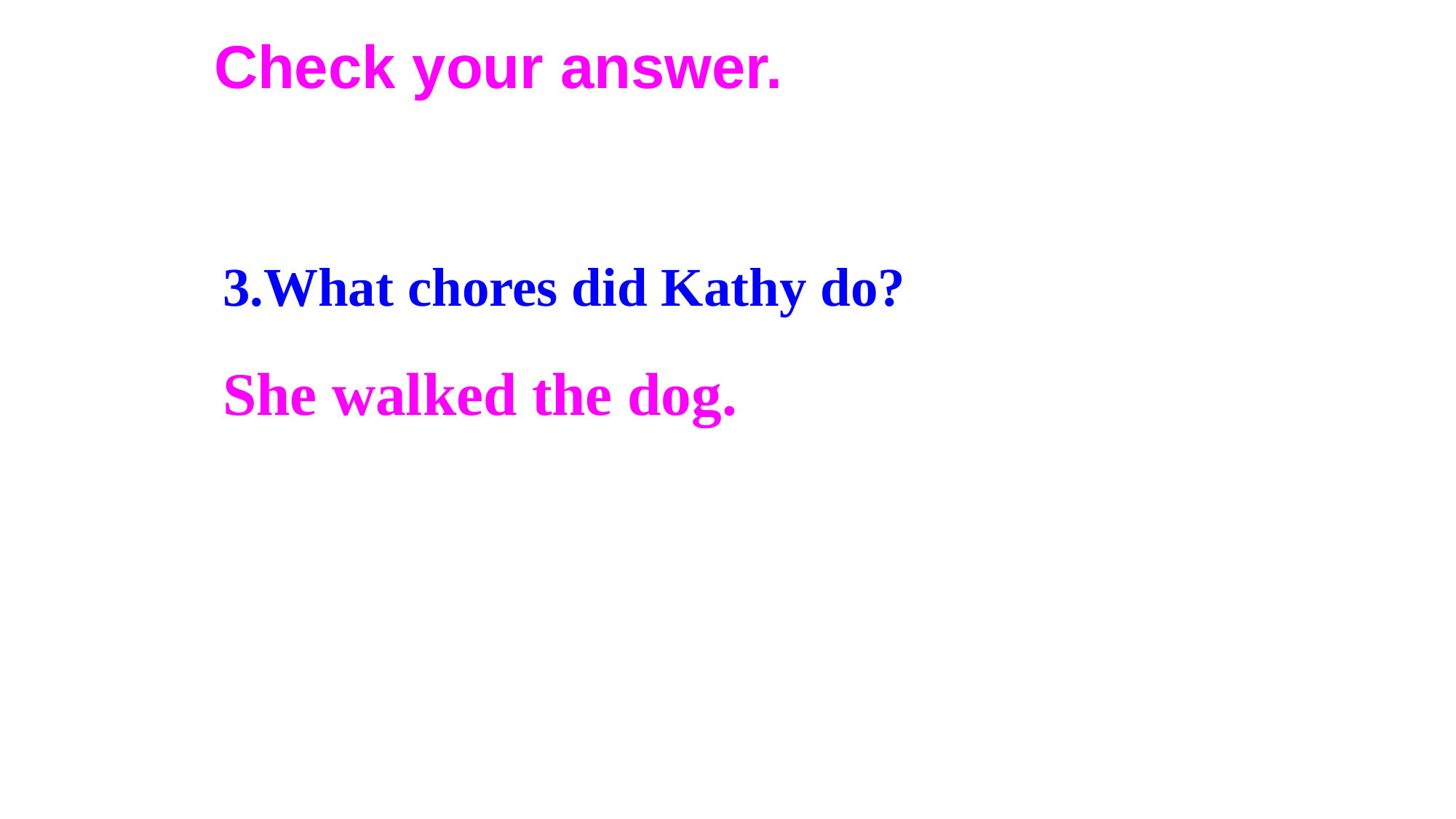

Check your answer.
3.What chores did Kathy do?
She walked the dog.